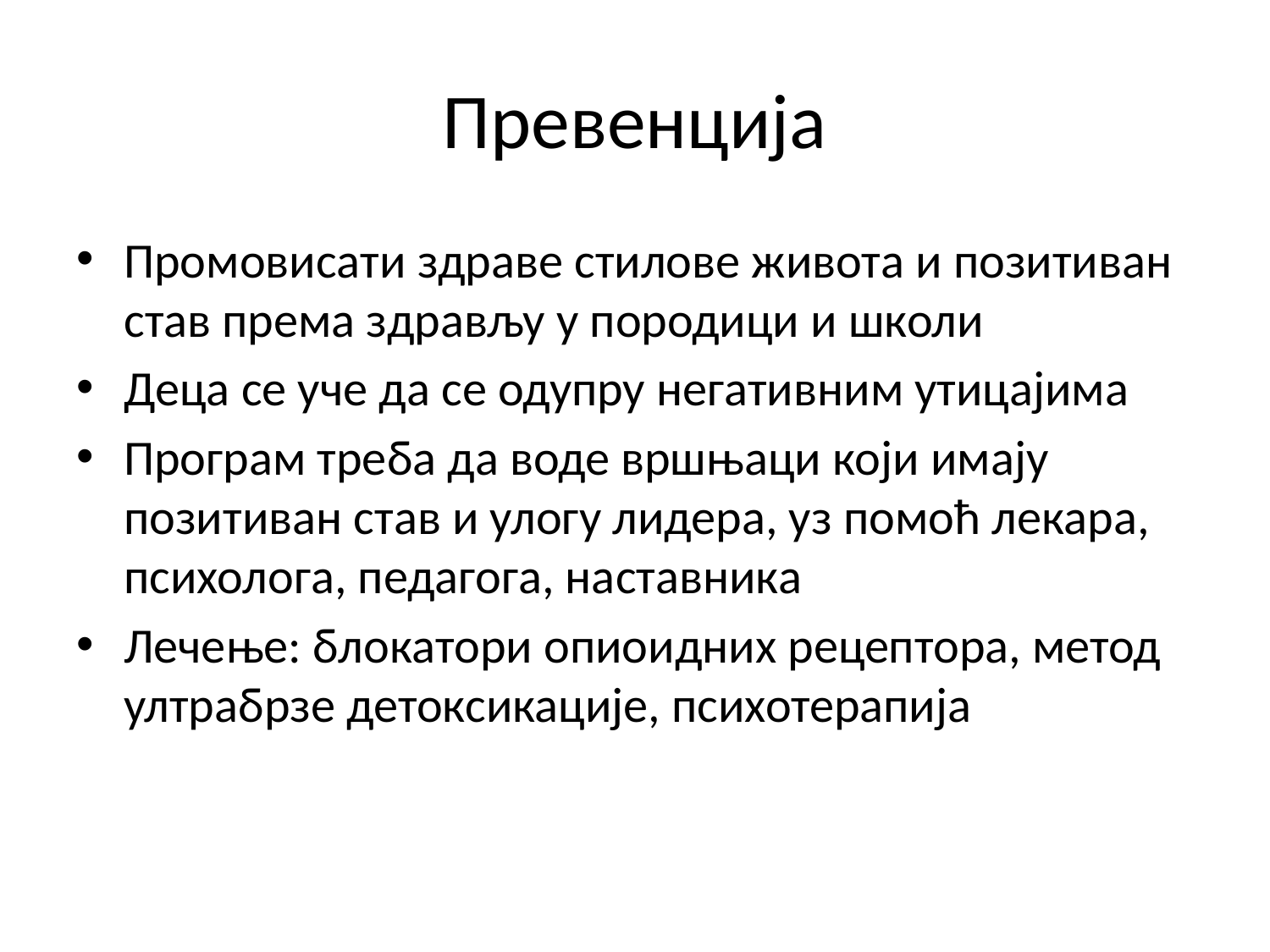

# Превенција
Промовисати здраве стилове живота и позитиван став према здрављу у породици и школи
Деца се уче да се одупру негативним утицајима
Програм треба да воде вршњаци који имају позитиван став и улогу лидера, уз помоћ лекара, психолога, педагога, наставника
Лечење: блокатори опиоидних рецептора, метод ултрабрзе детоксикације, психотерапија